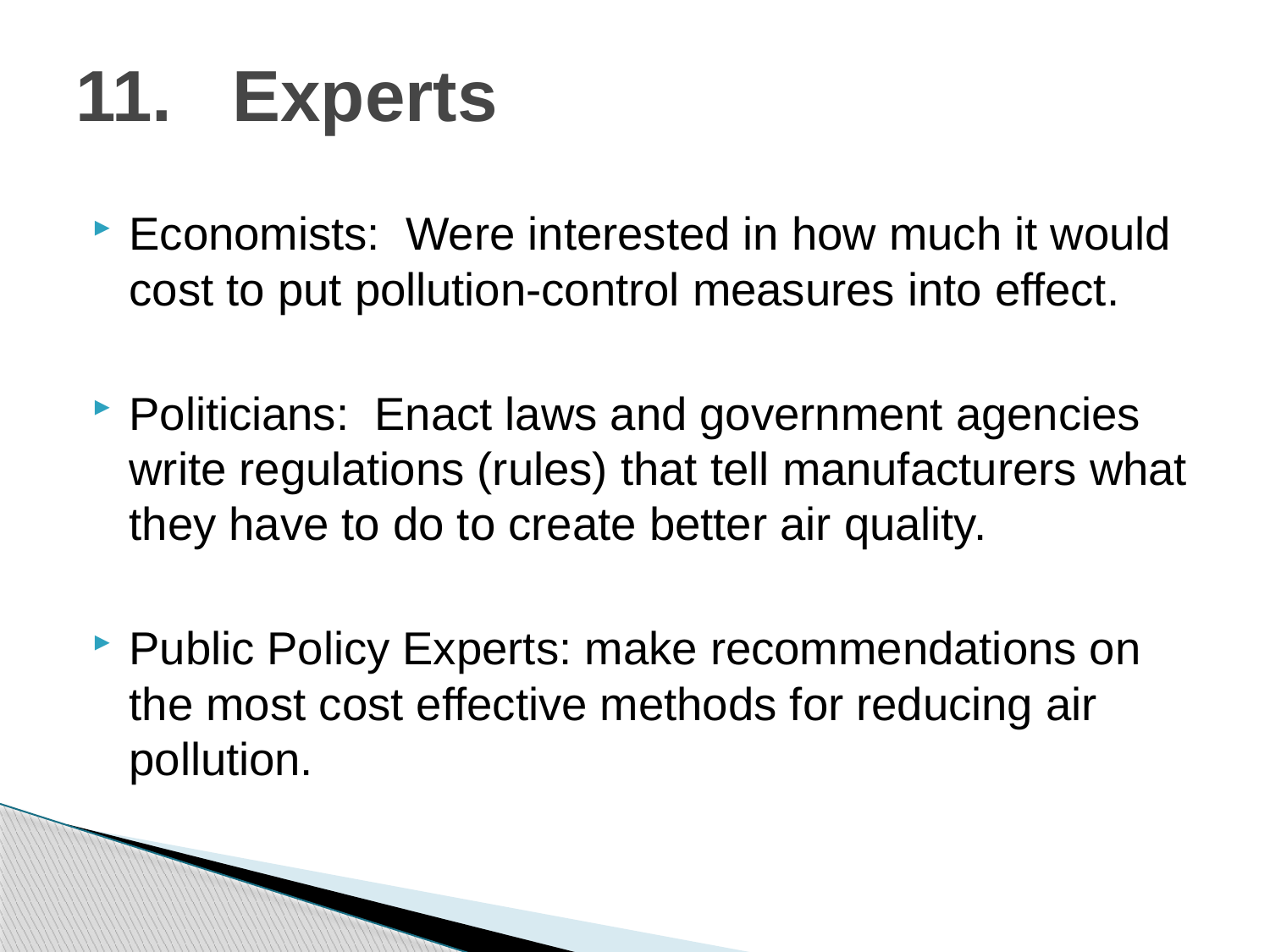

# 11.   Experts
Economists:  Were interested in how much it would cost to put pollution-control measures into effect.

Politicians:  Enact laws and government agencies write regulations (rules) that tell manufacturers what they have to do to create better air quality.

Public Policy Experts: make recommendations on the most cost effective methods for reducing air pollution.